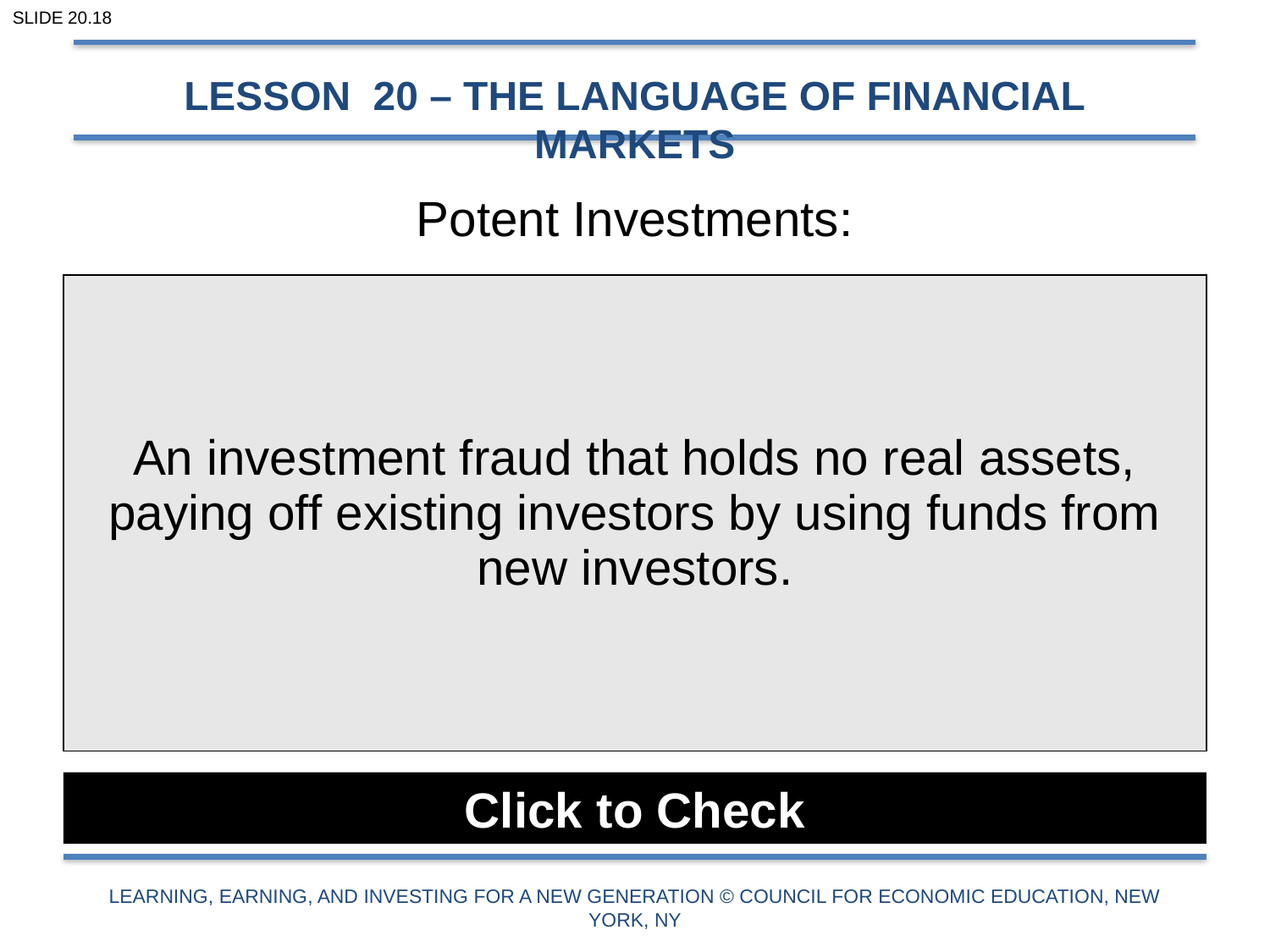

Slide 20.18
Lesson  20 – The Language of Financial Markets
# Potent Investments:
| An investment fraud that holds no real assets, paying off existing investors by using funds from new investors. |
| --- |
Click to Check